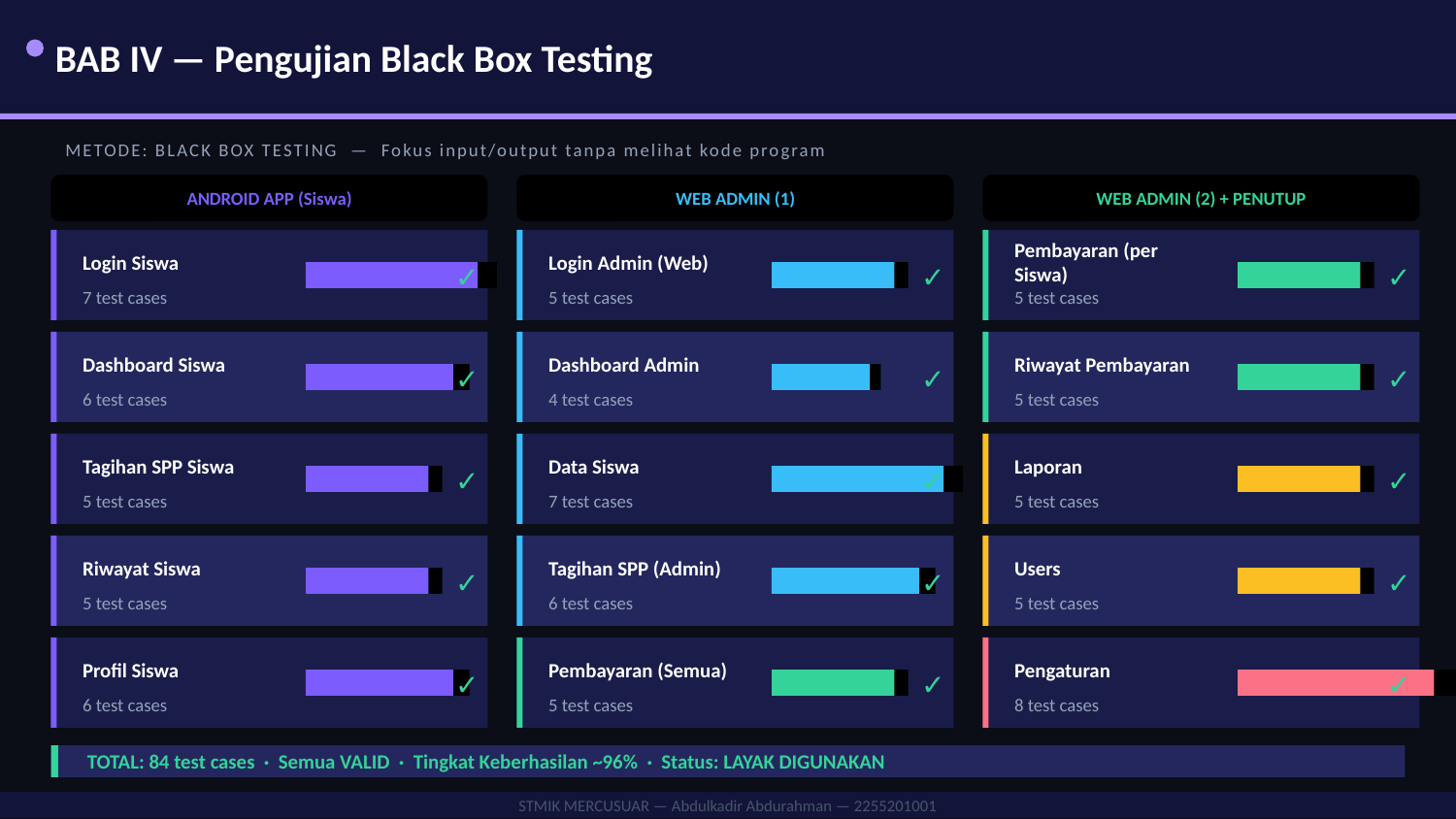

BAB IV — Pengujian Black Box Testing

METODE: BLACK BOX TESTING  —  Fokus input/output tanpa melihat kode program

ANDROID APP (Siswa)

WEB ADMIN (1)

WEB ADMIN (2) + PENUTUP

Login Siswa
Login Admin (Web)
Pembayaran (per Siswa)
✓
✓
✓

7 test cases
5 test cases
5 test cases

Dashboard Siswa
Dashboard Admin
Riwayat Pembayaran
✓
✓
✓

6 test cases
4 test cases
5 test cases

Tagihan SPP Siswa
Data Siswa
Laporan
✓
✓
✓

5 test cases
7 test cases
5 test cases

Riwayat Siswa
Tagihan SPP (Admin)
Users
✓
✓
✓

5 test cases
6 test cases
5 test cases

Profil Siswa
Pembayaran (Semua)
Pengaturan
✓
✓
✓

6 test cases
5 test cases
8 test cases

TOTAL: 84 test cases  ·  Semua VALID  ·  Tingkat Keberhasilan ~96%  ·  Status: LAYAK DIGUNAKAN

STMIK MERCUSUAR — Abdulkadir Abdurahman — 2255201001